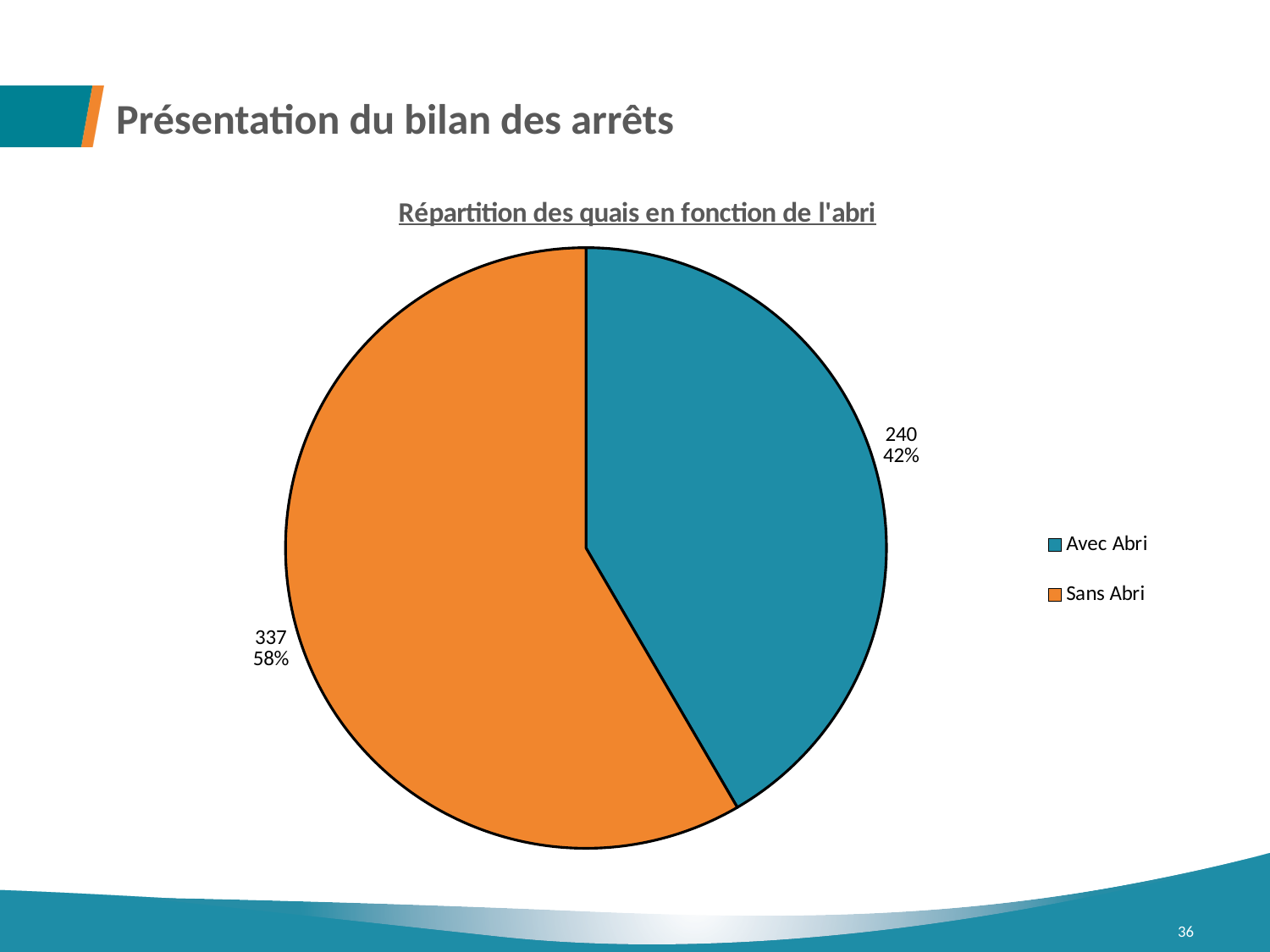

# Présentation du bilan des arrêts

### Chart:

| Category | Répartition des quais en fonction de l'abri |
|---|---|
| Avec Abri | 240.0 |
| Sans Abri | 337.0 |
36